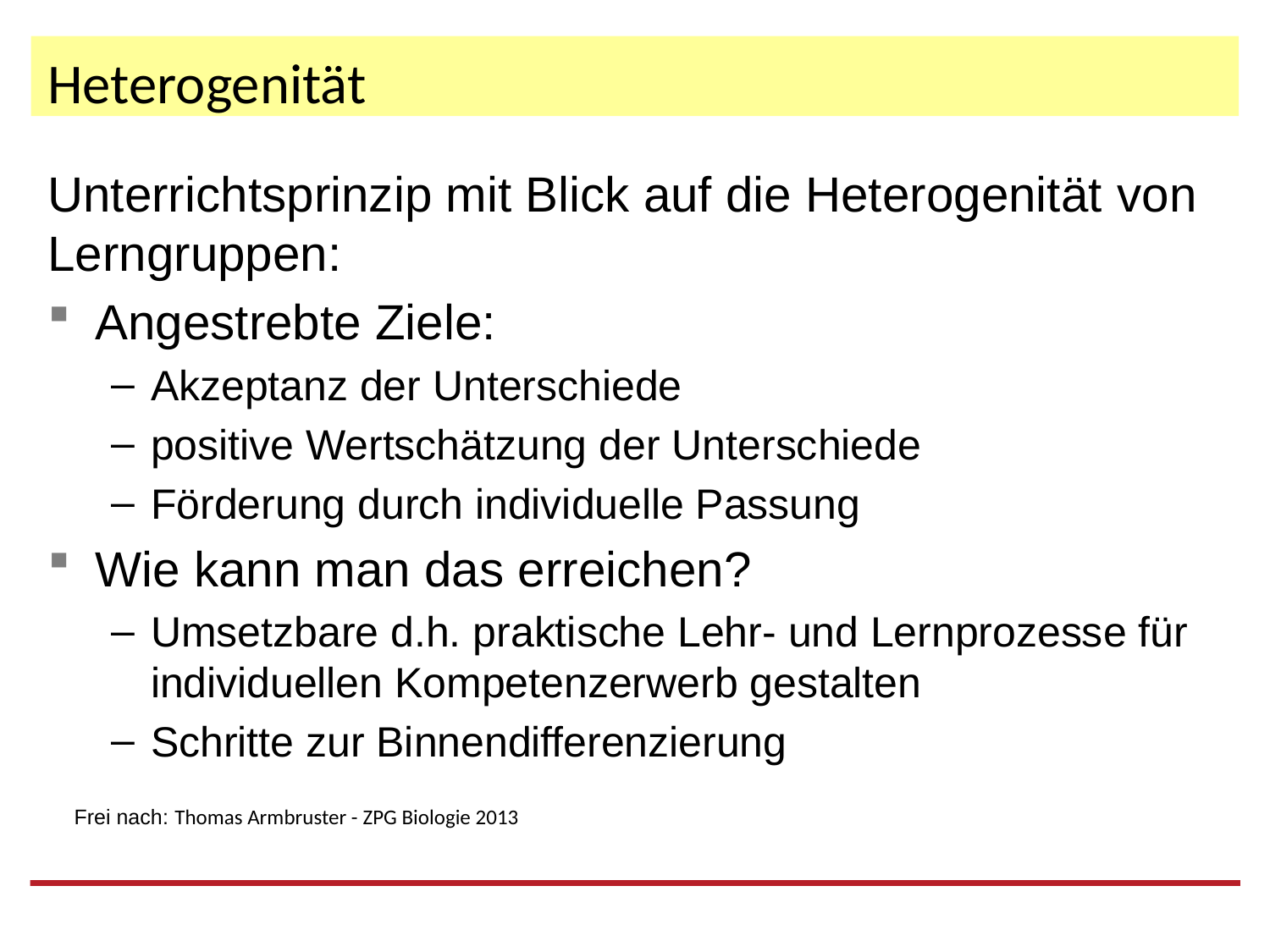

# Heterogenität
Unterrichtsprinzip mit Blick auf die Heterogenität von Lerngruppen:
Angestrebte Ziele:
Akzeptanz der Unterschiede
positive Wertschätzung der Unterschiede
Förderung durch individuelle Passung
Wie kann man das erreichen?
Umsetzbare d.h. praktische Lehr- und Lernprozesse für individuellen Kompetenzerwerb gestalten
Schritte zur Binnendifferenzierung

Frei nach: Thomas Armbruster - ZPG Biologie 2013